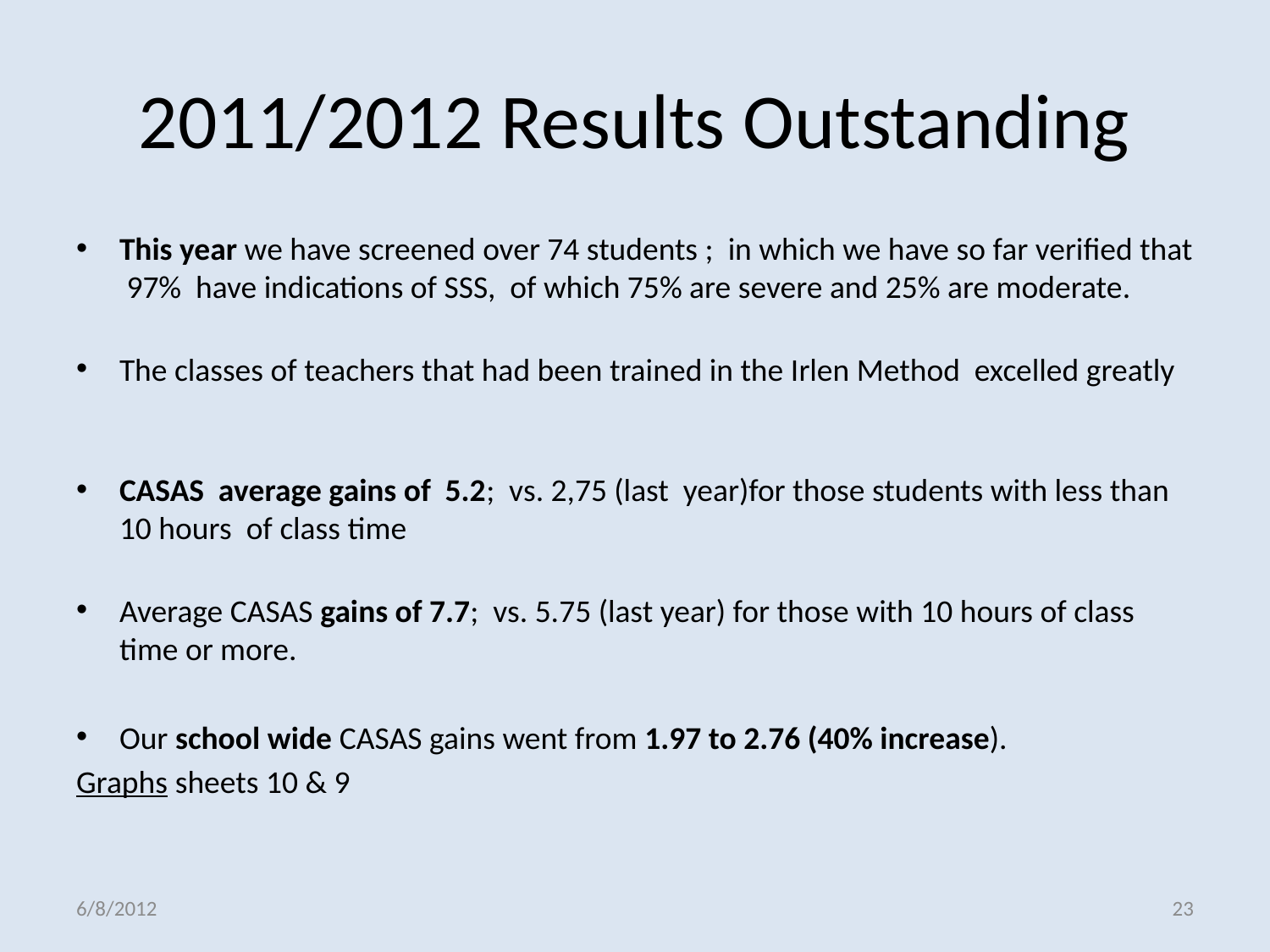

# 2011/2012 Results Outstanding
This year we have screened over 74 students ;  in which we have so far verified that  97%  have indications of SSS,  of which 75% are severe and 25% are moderate.
The classes of teachers that had been trained in the Irlen Method  excelled greatly
CASAS  average gains of  5.2;  vs. 2,75 (last  year)for those students with less than 10 hours  of class time
Average CASAS gains of 7.7;  vs. 5.75 (last year) for those with 10 hours of class time or more.

Our school wide CASAS gains went from 1.97 to 2.76 (40% increase).
Graphs sheets 10 & 9
6/8/2012
23